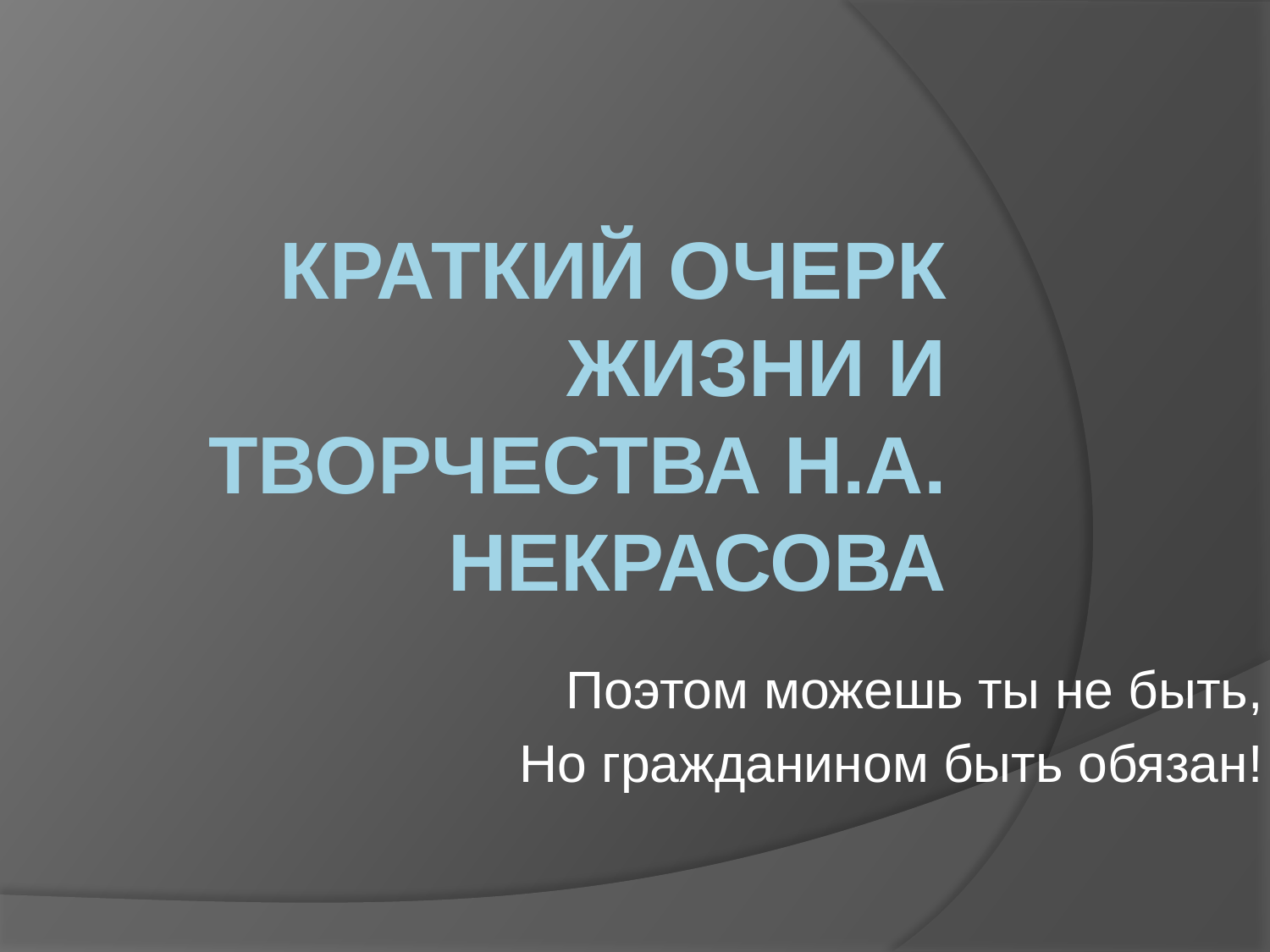

# Краткий очерк жизни и творчества Н.А. Некрасова
Поэтом можешь ты не быть,
Но гражданином быть обязан!